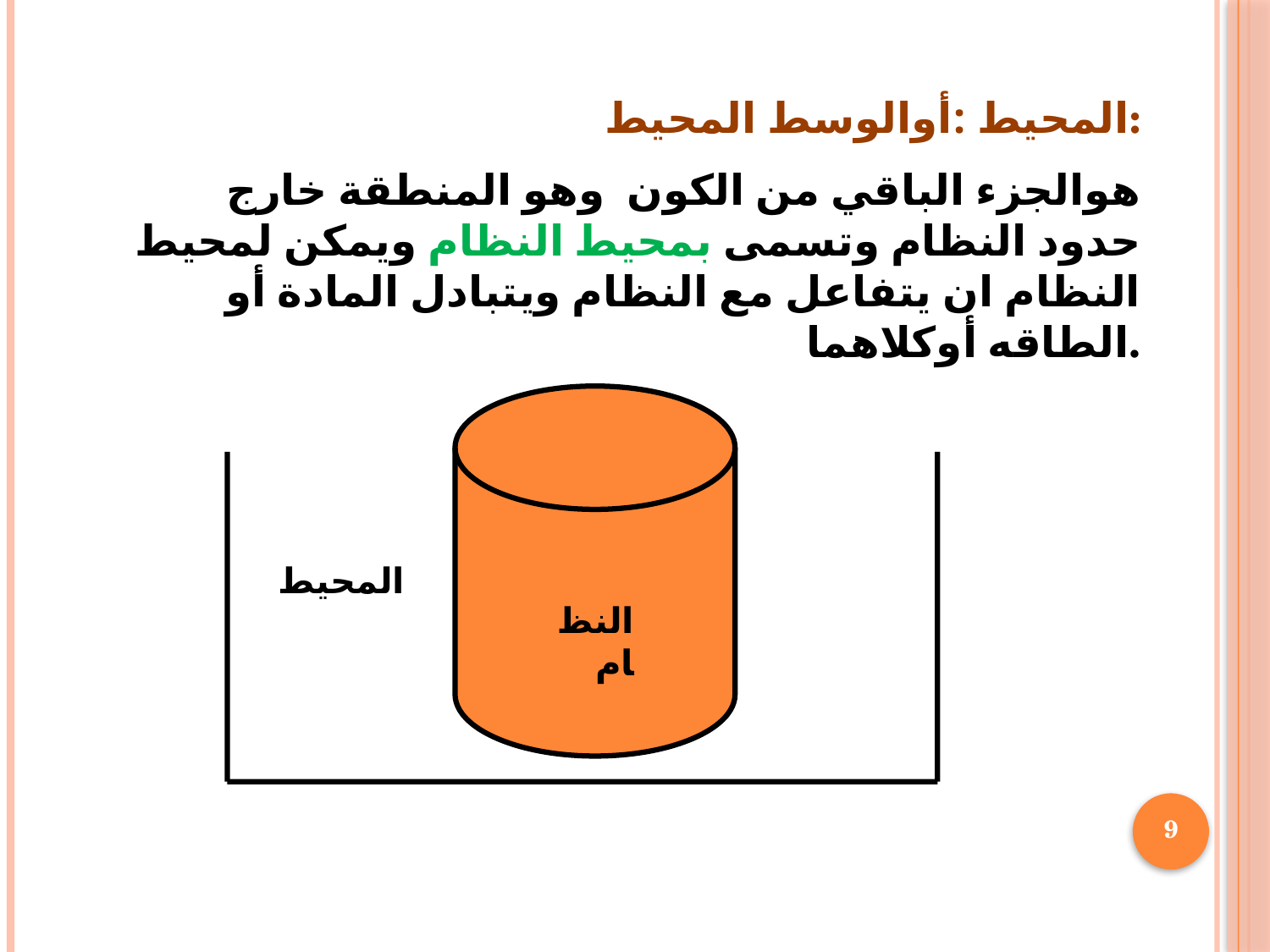

المحيط :أوالوسط المحيط:
هوالجزء الباقي من الكون  وهو المنطقة خارج حدود النظام وتسمى بمحيط النظام ويمكن لمحيط النظام ان يتفاعل مع النظام ويتبادل المادة أو الطاقه أوكلاهما.

المحيط
النظام

9